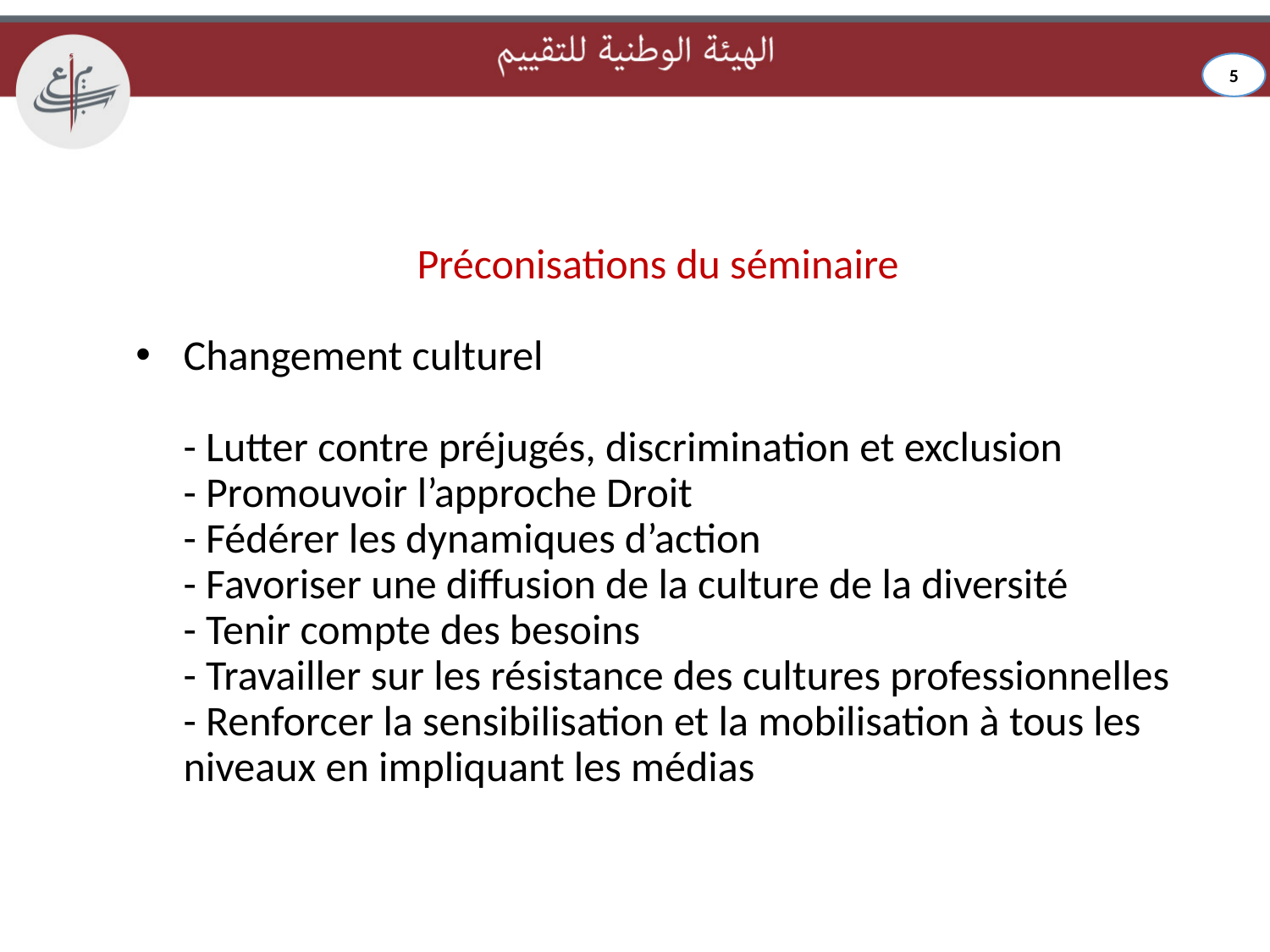

5
# Préconisations du séminaire

Changement culturel
- Lutter contre préjugés, discrimination et exclusion
- Promouvoir l’approche Droit
- Fédérer les dynamiques d’action
- Favoriser une diffusion de la culture de la diversité
- Tenir compte des besoins
- Travailler sur les résistance des cultures professionnelles
- Renforcer la sensibilisation et la mobilisation à tous les niveaux en impliquant les médias